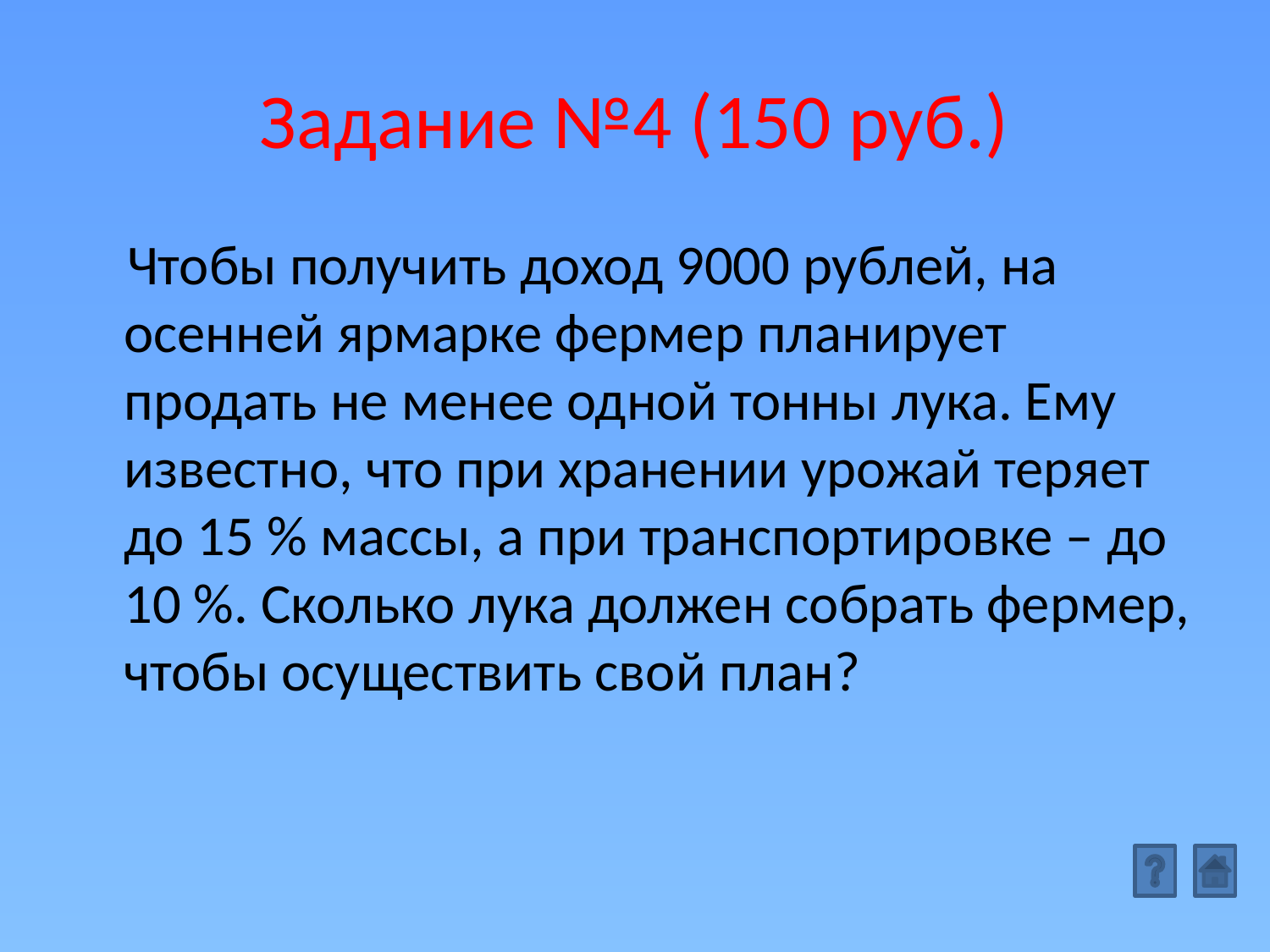

# Задание №4 (150 руб.)
    Чтобы получить доход 9000 рублей, на осенней ярмарке фермер планирует продать не менее одной тонны лука. Ему известно, что при хранении урожай теряет до 15 % массы, а при транспортировке – до 10 %. Сколько лука должен собрать фермер, чтобы осуществить свой план?